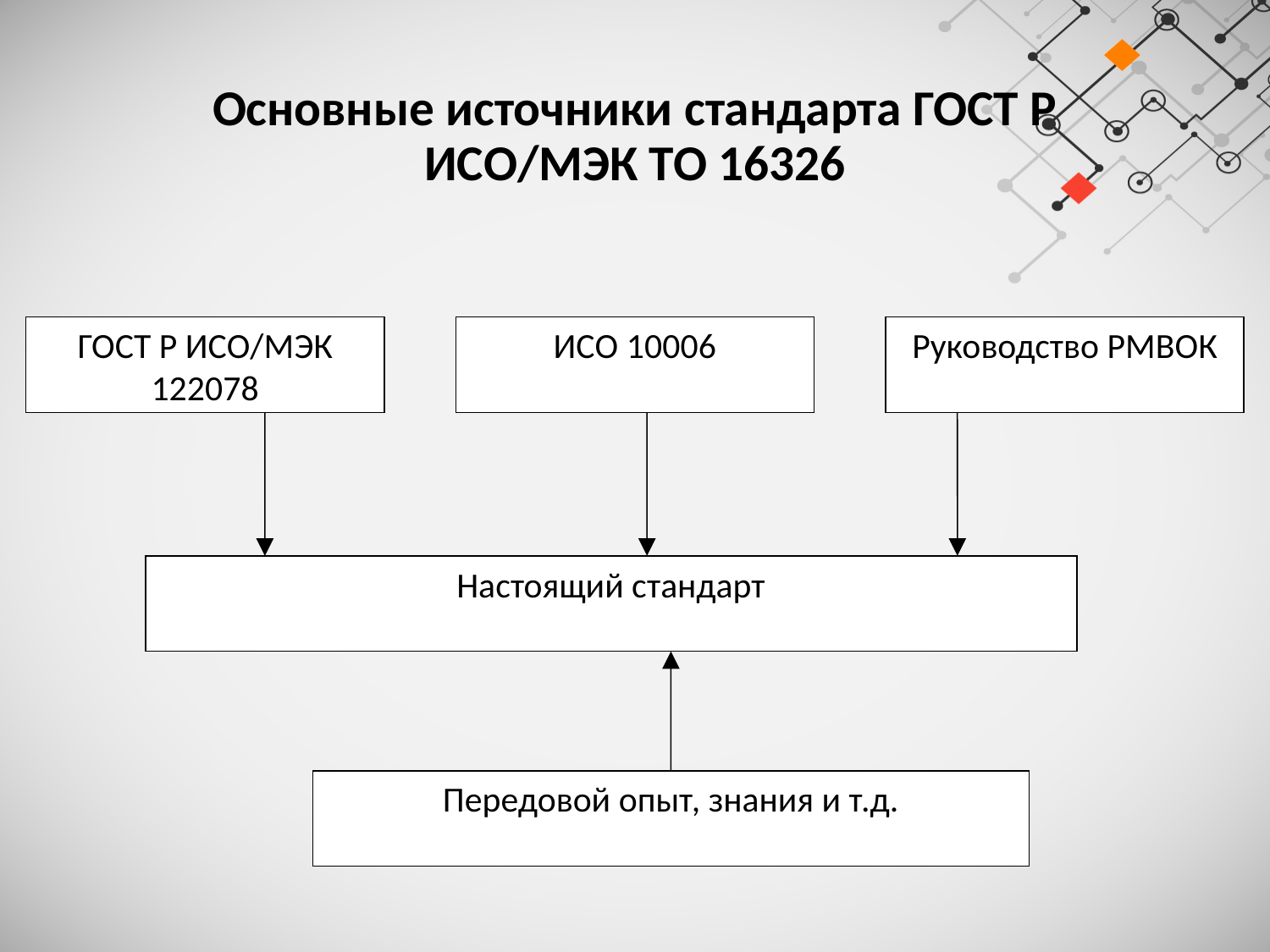

# Основные источники стандарта ГОСТ Р ИСО/МЭК ТО 16326

ГОСТ Р ИСО/МЭК 122078
ИСО 10006
Руководство РМВОК

Настоящий стандарт

Передовой опыт, знания и т.д.